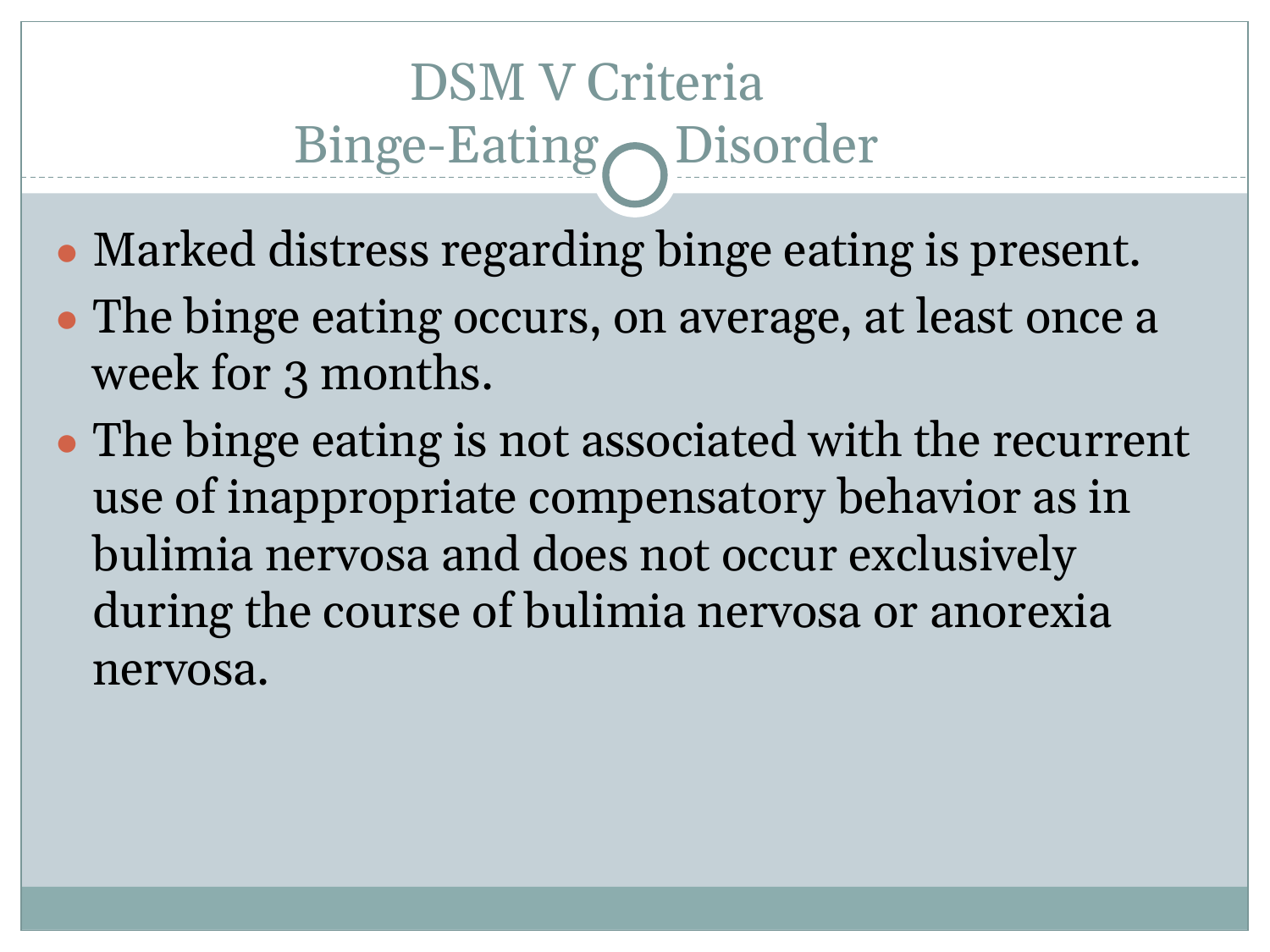

# DSM V Criteria Binge-Eating      Disorder
Marked distress regarding binge eating is present.
The binge eating occurs, on average, at least once a week for 3 months.
The binge eating is not associated with the recurrent use of inappropriate compensatory behavior as in bulimia nervosa and does not occur exclusively during the course of bulimia nervosa or anorexia nervosa.